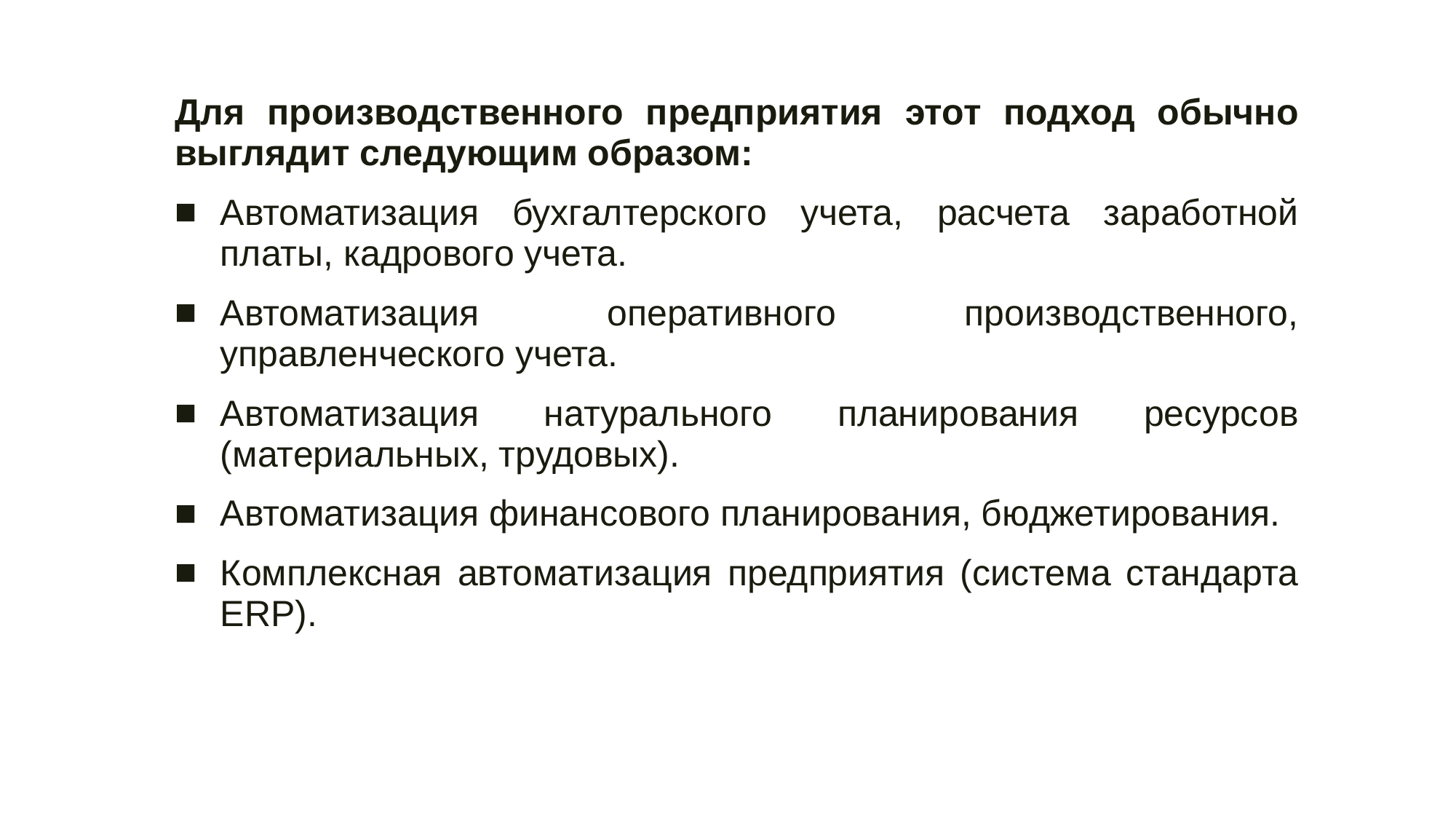

Для производственного предприятия этот подход обычно выглядит следующим образом:
Автоматизация бухгалтерского учета, расчета заработной платы, кадрового учета.
Автоматизация оперативного производственного, управленческого учета.
Автоматизация натурального планирования ресурсов (материальных, трудовых).
Автоматизация финансового планирования, бюджетирования.
Комплексная автоматизация предприятия (система стандарта ERP).